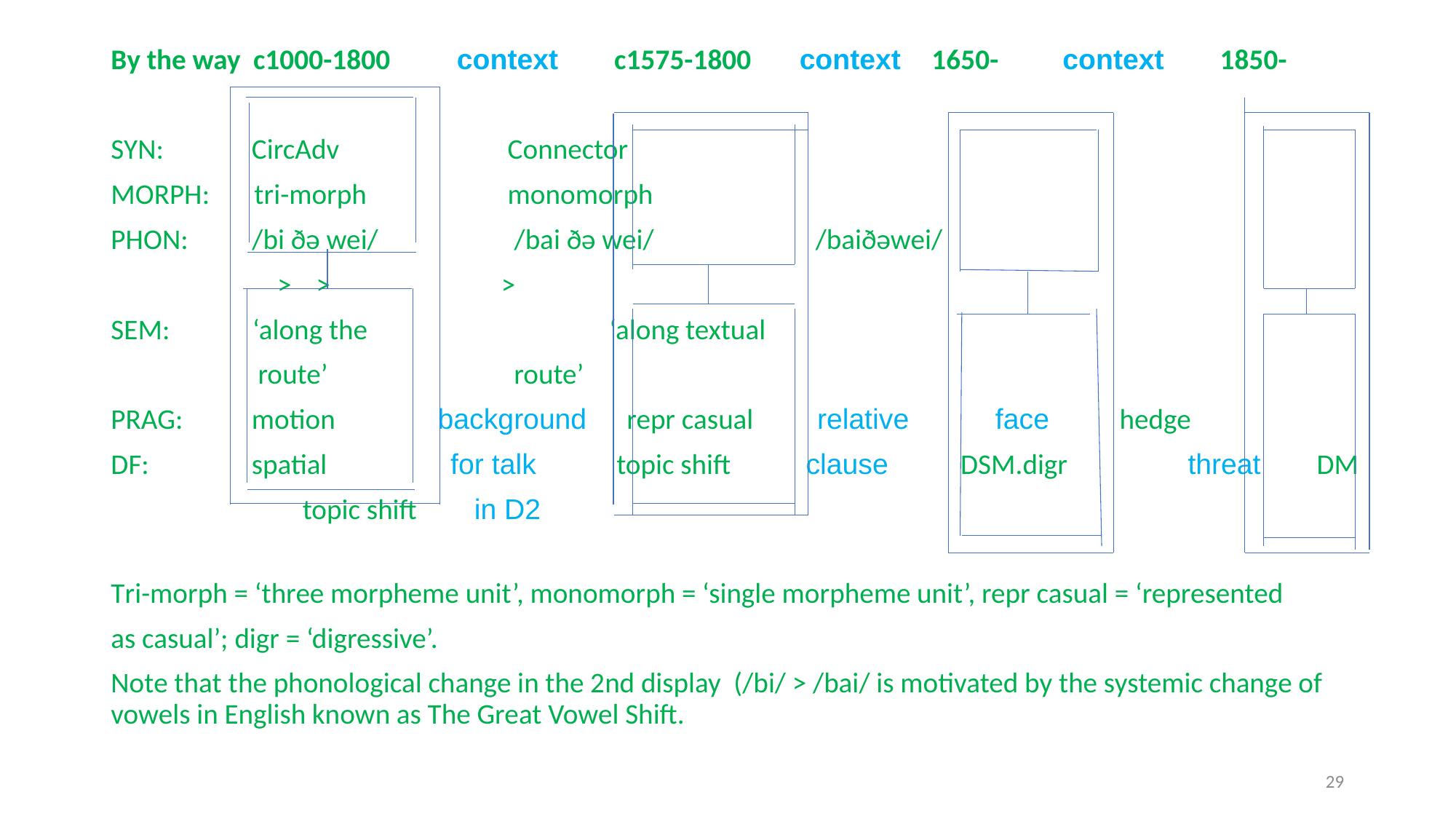

By the way  c1000-1800	      context       c1575-1800      context  	1650-        context       1850-

SYN:  	      CircAdv  					              Connector
MORPH:       tri-morph					              monomorph
PHON:          /bi ðə wei/ 		               /bai ðə wei/ 	              /baiðəwei/
			          >				>		             >
SEM:             ‘along the 	                              ‘along textual
	       route’		               route’
PRAG:	      motion	   background     repr casual          relative		          face          hedge
DF:	      spatial	     for talk          topic shift           clause         DSM.digr	        threat       DM
							              topic shift         in D2

Tri-morph = ‘three morpheme unit’, monomorph = ‘single morpheme unit’, repr casual = ‘represented
as casual’; digr = ‘digressive’.
Note that the phonological change in the 2nd display  (/bi/ > /bai/ is motivated by the systemic change of vowels in English known as The Great Vowel Shift.

29